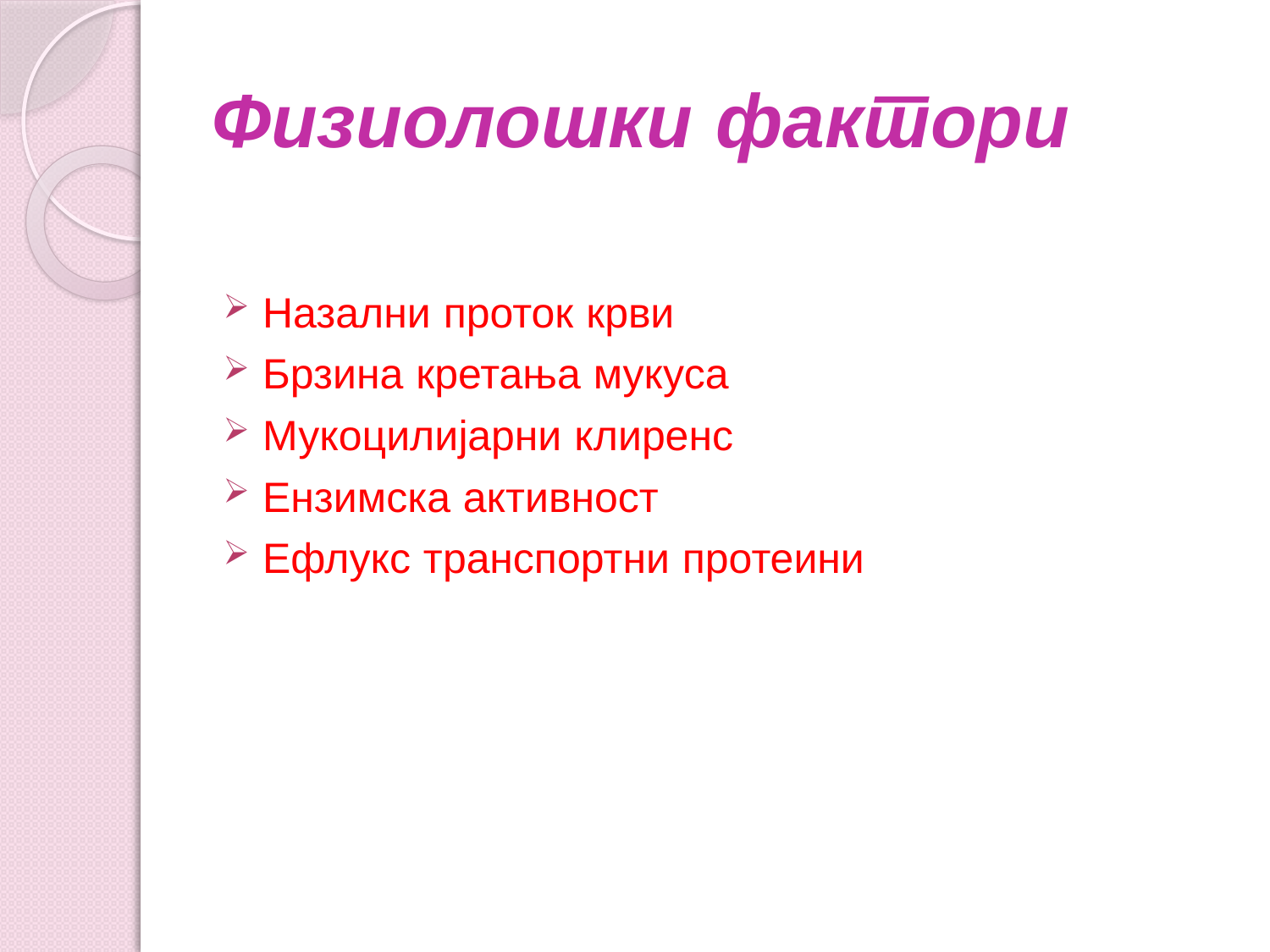

# Физиолошки фактори

Назални проток крви
Брзина кретања мукуса
Мукоцилијарни клиренс
Ензимска активност
Ефлукс транспортни протеини